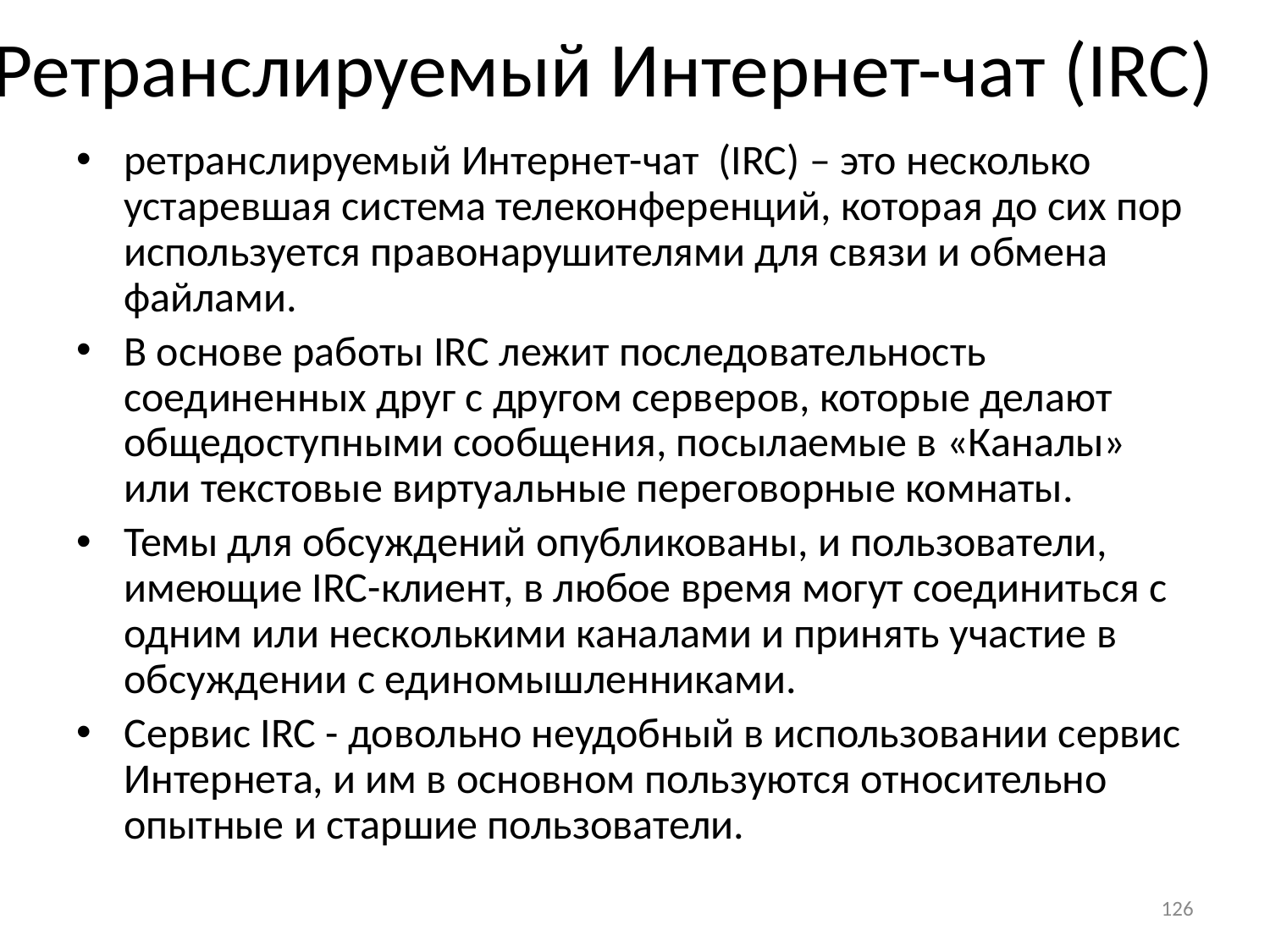

# Ретранслируемый Интернет-чат (IRC)
ретранслируемый Интернет-чат  (IRC) – это несколько устаревшая система телеконференций, которая до сих пор используется правонарушителями для связи и обмена файлами.
В основе работы IRC лежит последовательность соединенных друг с другом серверов, которые делают общедоступными сообщения, посылаемые в «Каналы» или текстовые виртуальные переговорные комнаты.
Темы для обсуждений опубликованы, и пользователи, имеющие IRC-клиент, в любое время могут соединиться с одним или несколькими каналами и принять участие в обсуждении с единомышленниками.
Сервис IRC - довольно неудобный в использовании сервис Интернета, и им в основном пользуются относительно опытные и старшие пользователи.
126